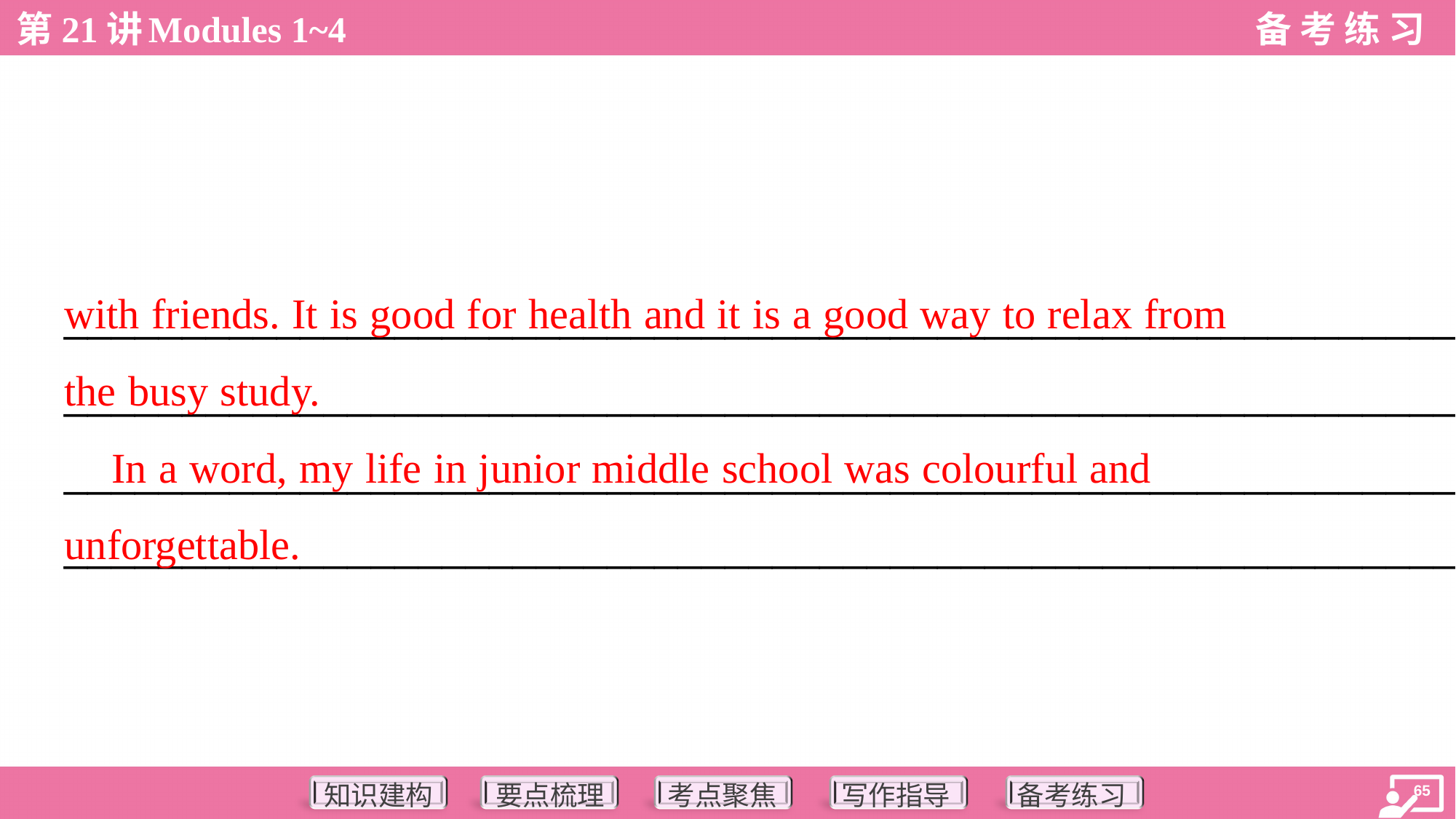

with friends. It is good for health and it is a good way to relax from
the busy study.
    In a word, my life in junior middle school was colourful and
unforgettable.
______________________________________________________________
______________________________________________________________
______________________________________________________________
______________________________________________________________